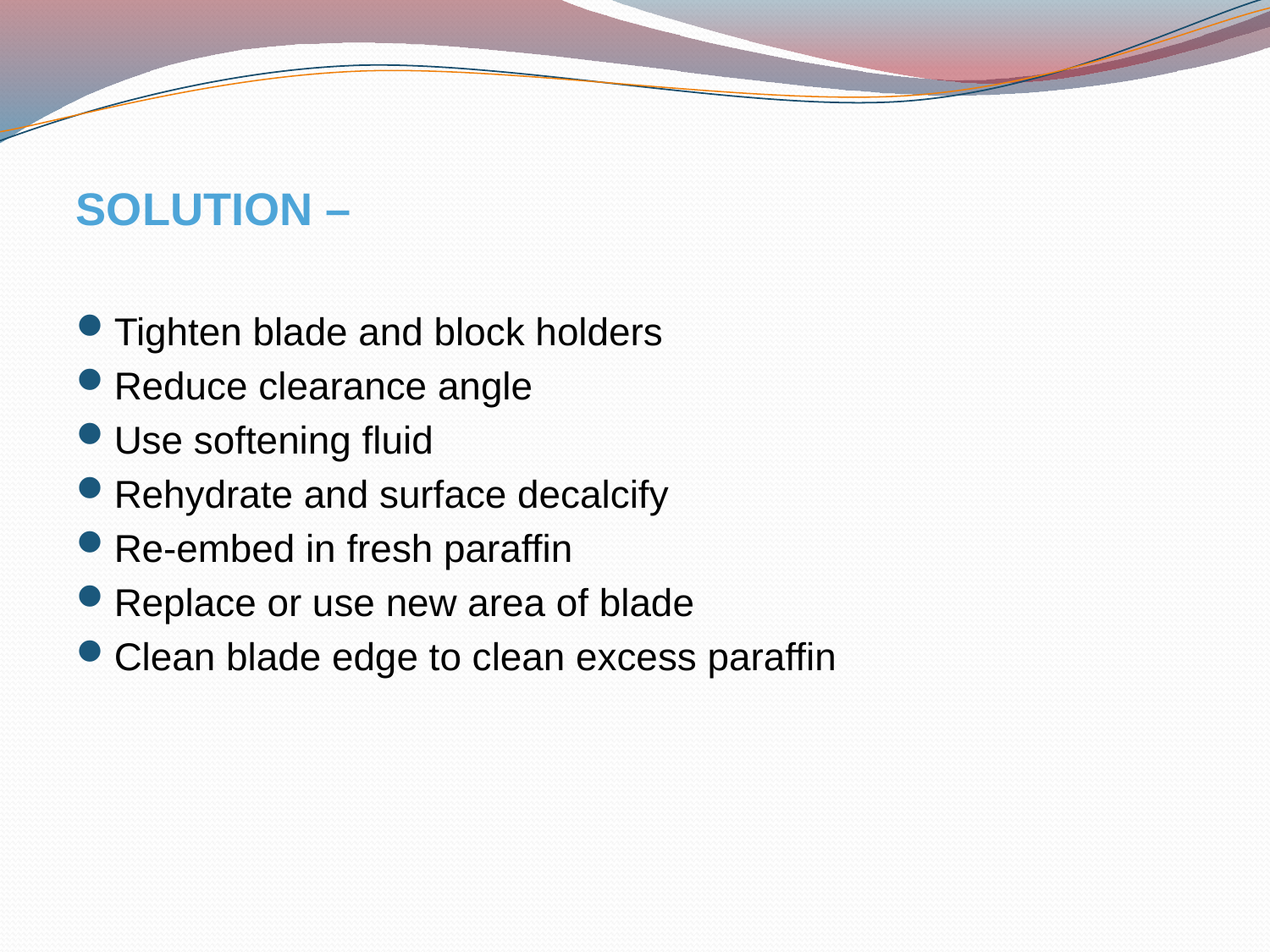

SOLUTION –

Tighten blade and block holders
Reduce clearance angle
Use softening fluid
Rehydrate and surface decalcify
Re-embed in fresh paraffin
Replace or use new area of blade
Clean blade edge to clean excess paraffin